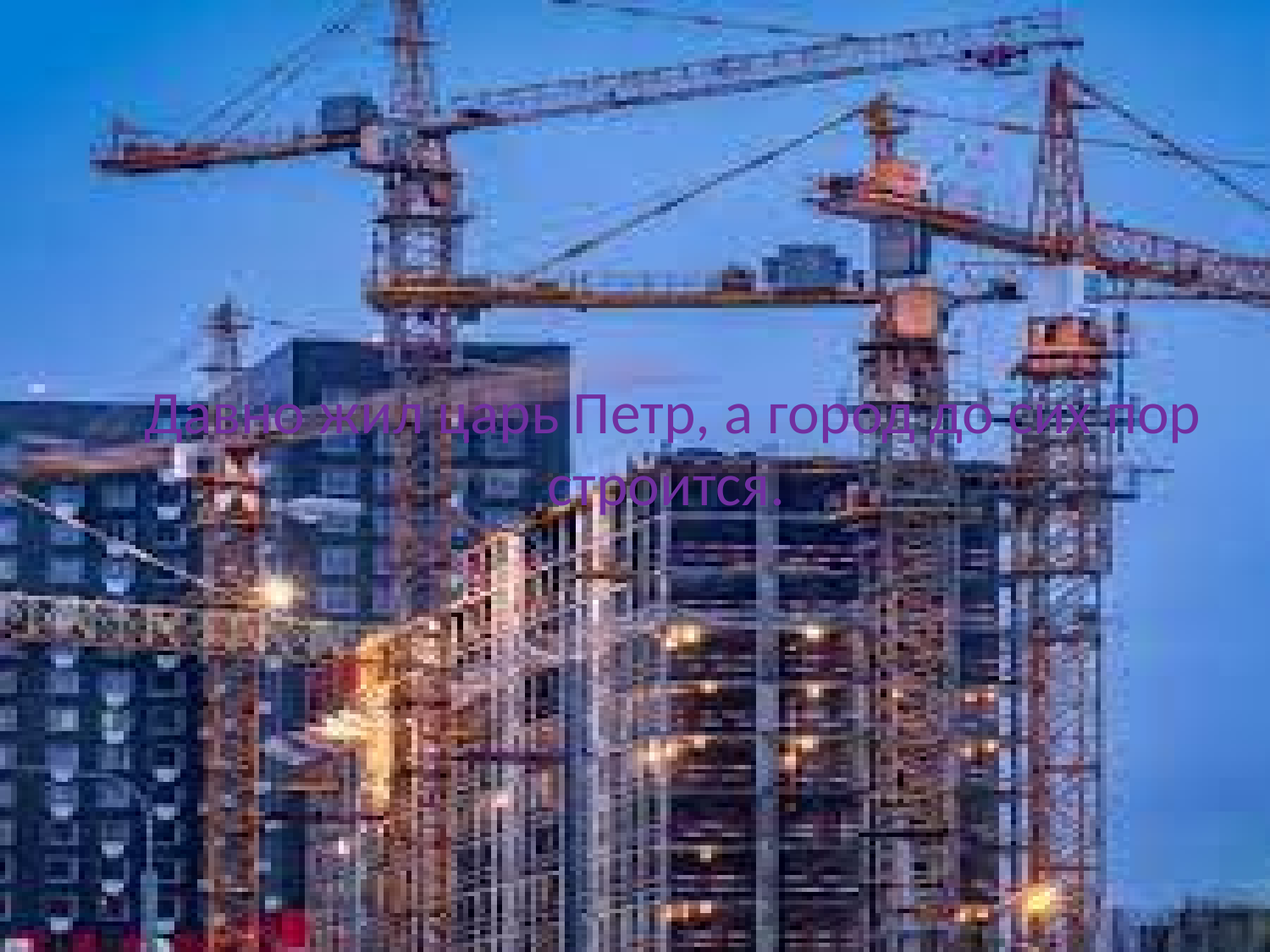

# Давно жил царь Петр, а город до сих пор строится.